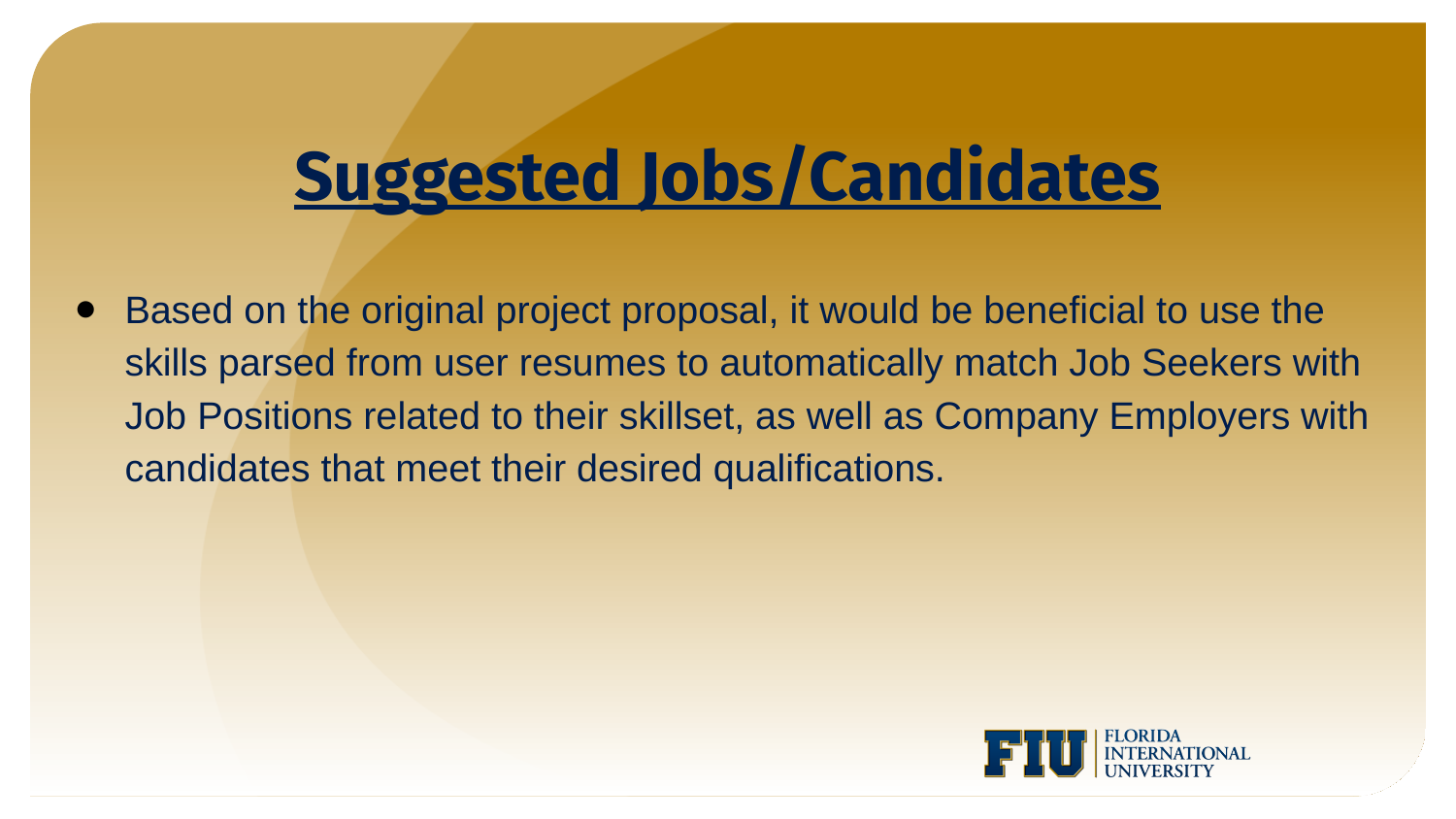

Suggested Jobs/Candidates
Based on the original project proposal, it would be beneficial to use the skills parsed from user resumes to automatically match Job Seekers with Job Positions related to their skillset, as well as Company Employers with candidates that meet their desired qualifications.